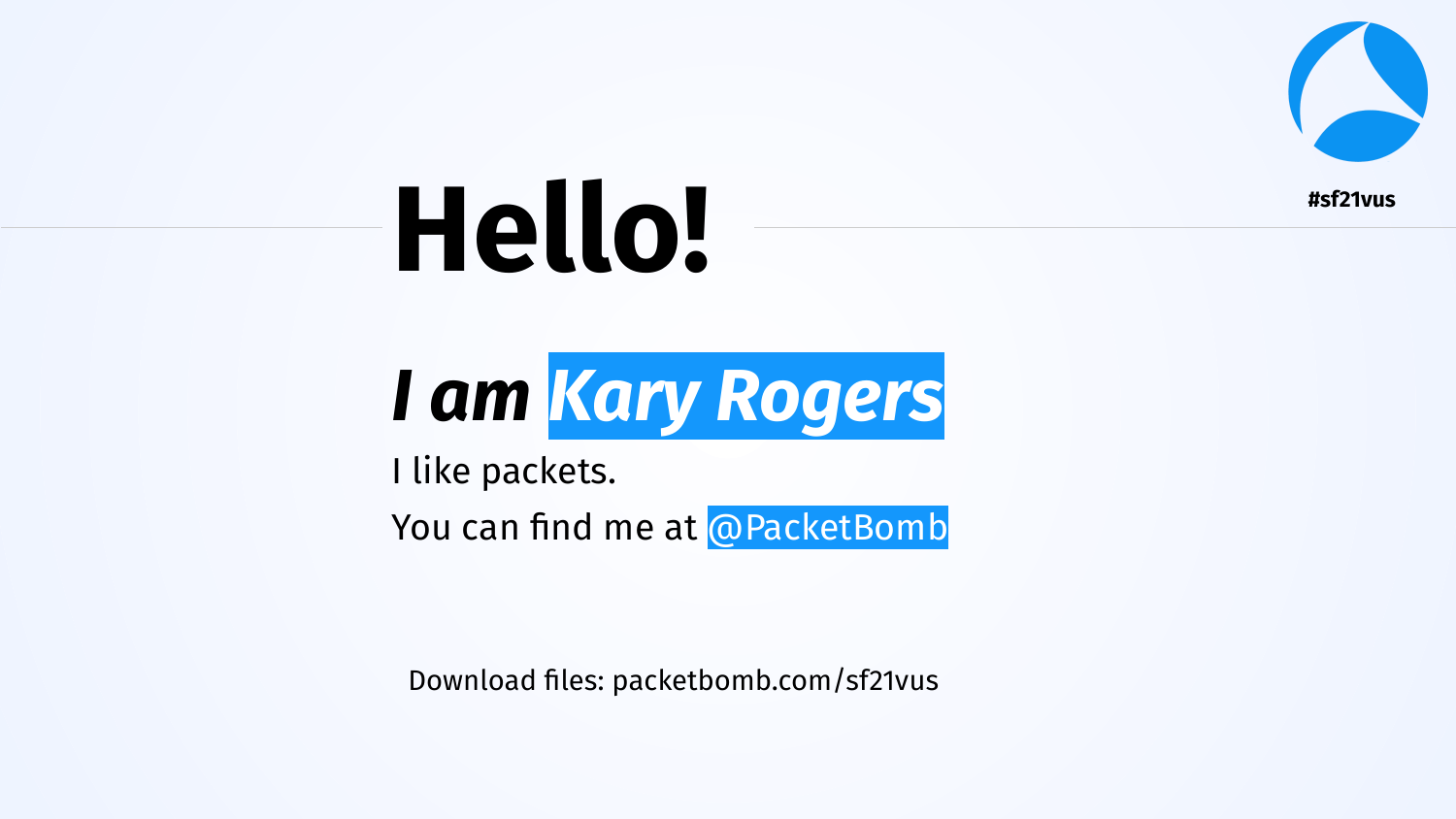

Hello!
I am Kary Rogers
I like packets.
You can find me at @PacketBomb

Download files: packetbomb.com/sf21vus